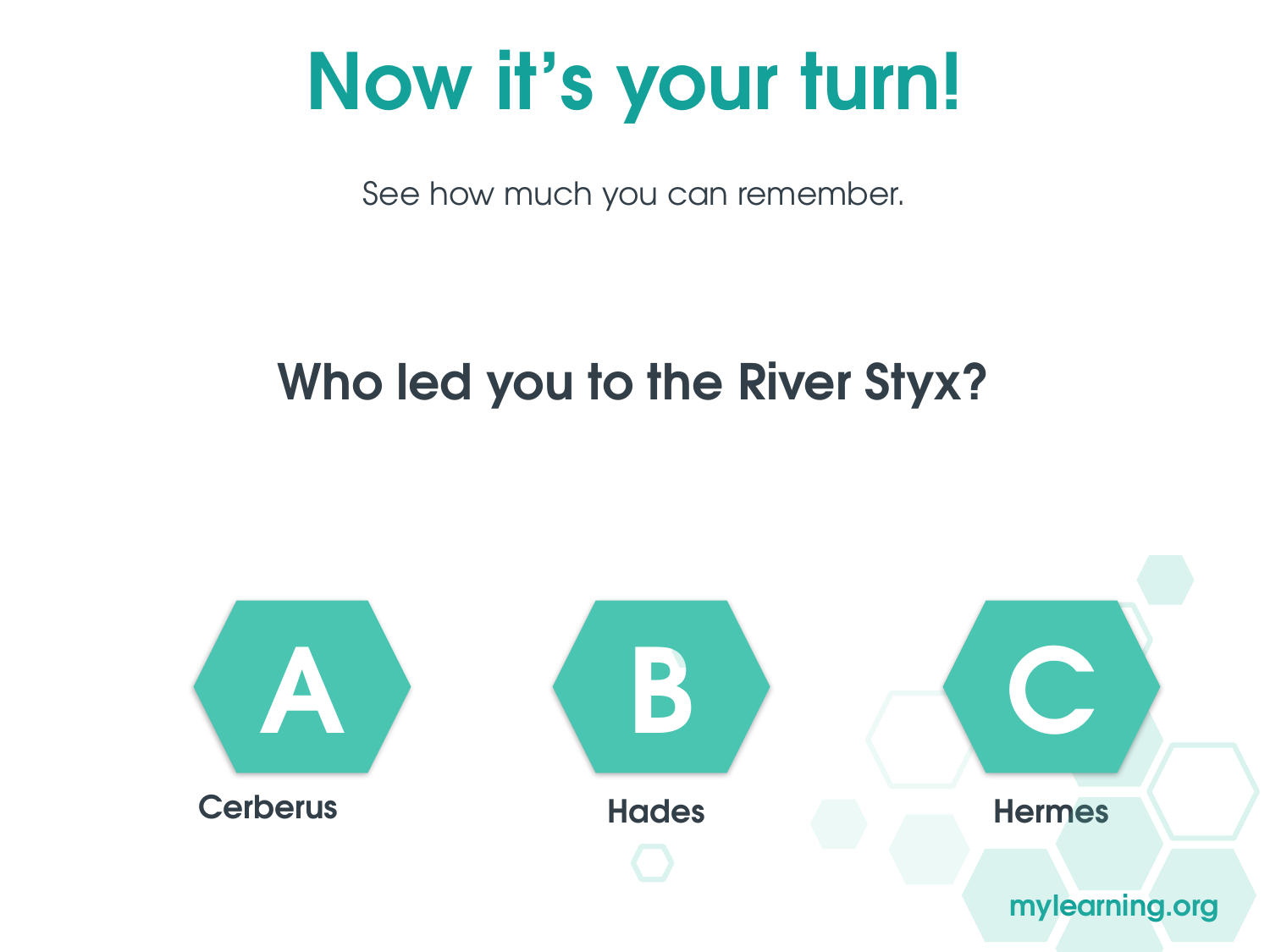

Now it’s your turn!
See how much you can remember.
Who led you to the River Styx?

mylearning.org
A
B
C
Cerberus
Hermes
Hades